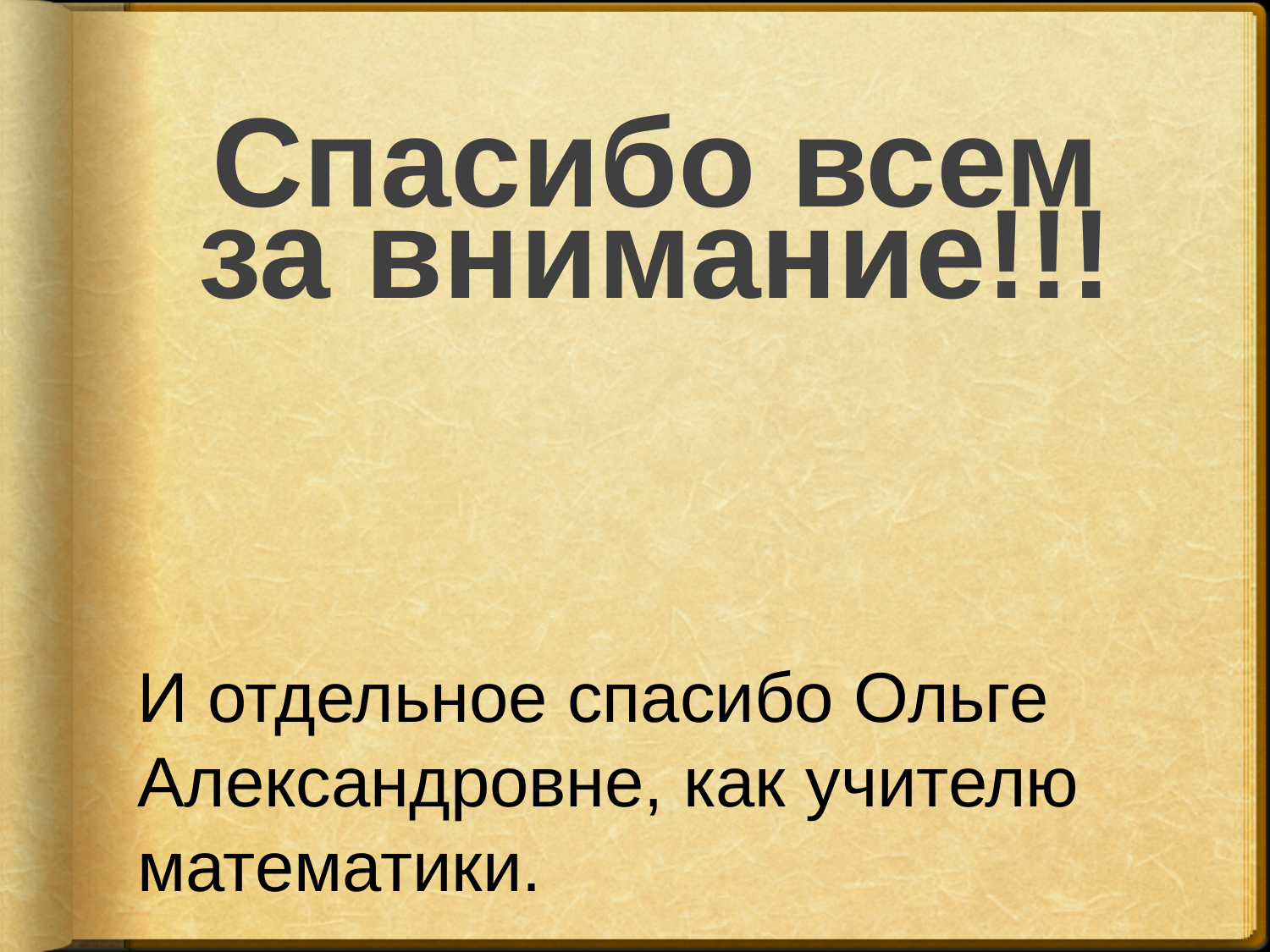

# Спасибо всем за внимание!!!
И отдельное спасибо Ольге Александровне, как учителю математики.